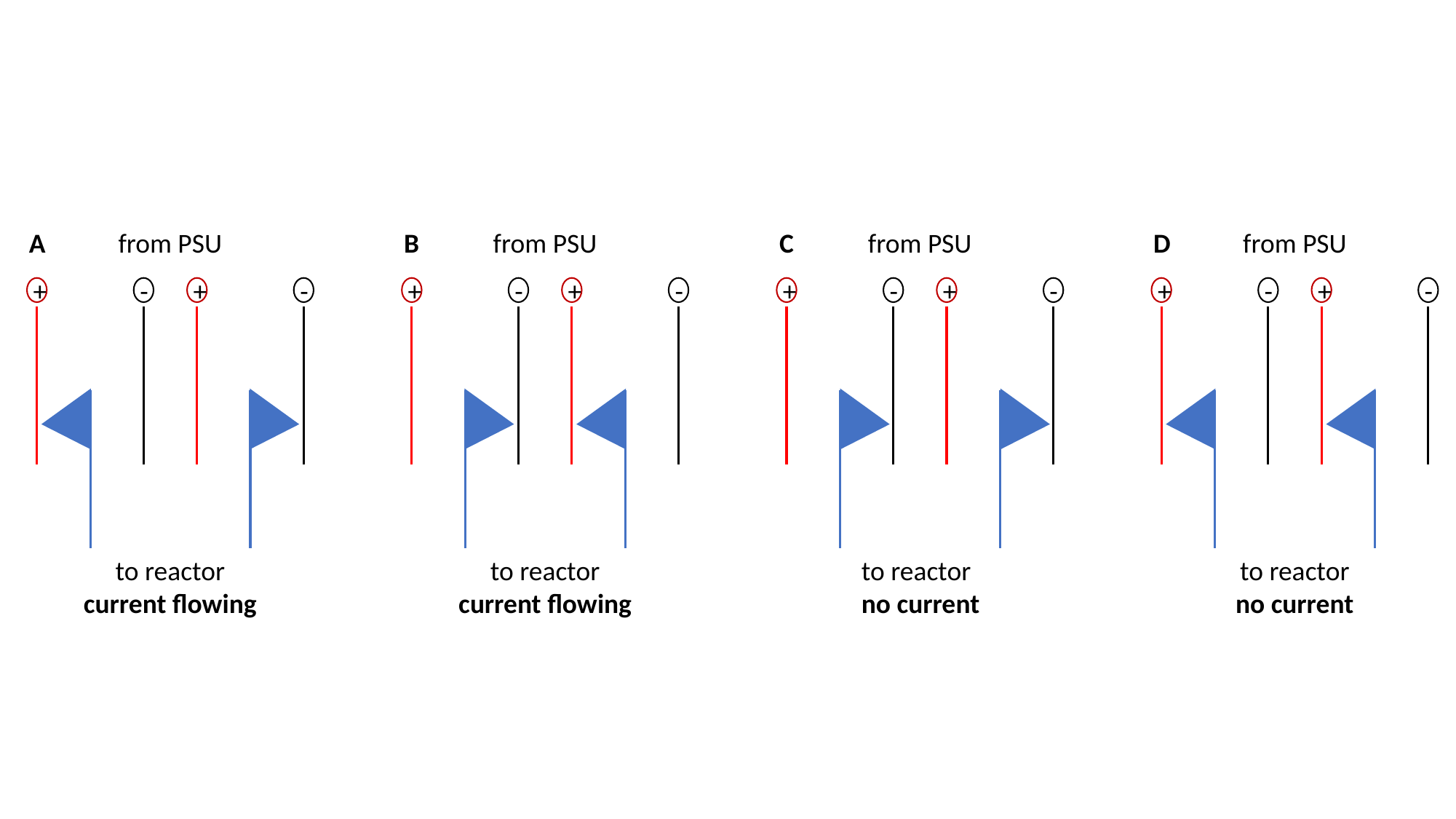

A
from PSU
+
-
+
-

from PSU
from PSU
from PSU
+
-
+
-

+
-
+
-

+
-
+
-

to reactor
current flowing
to reactor
current flowing
to reactor
no current
to reactor
no current
B
C
D